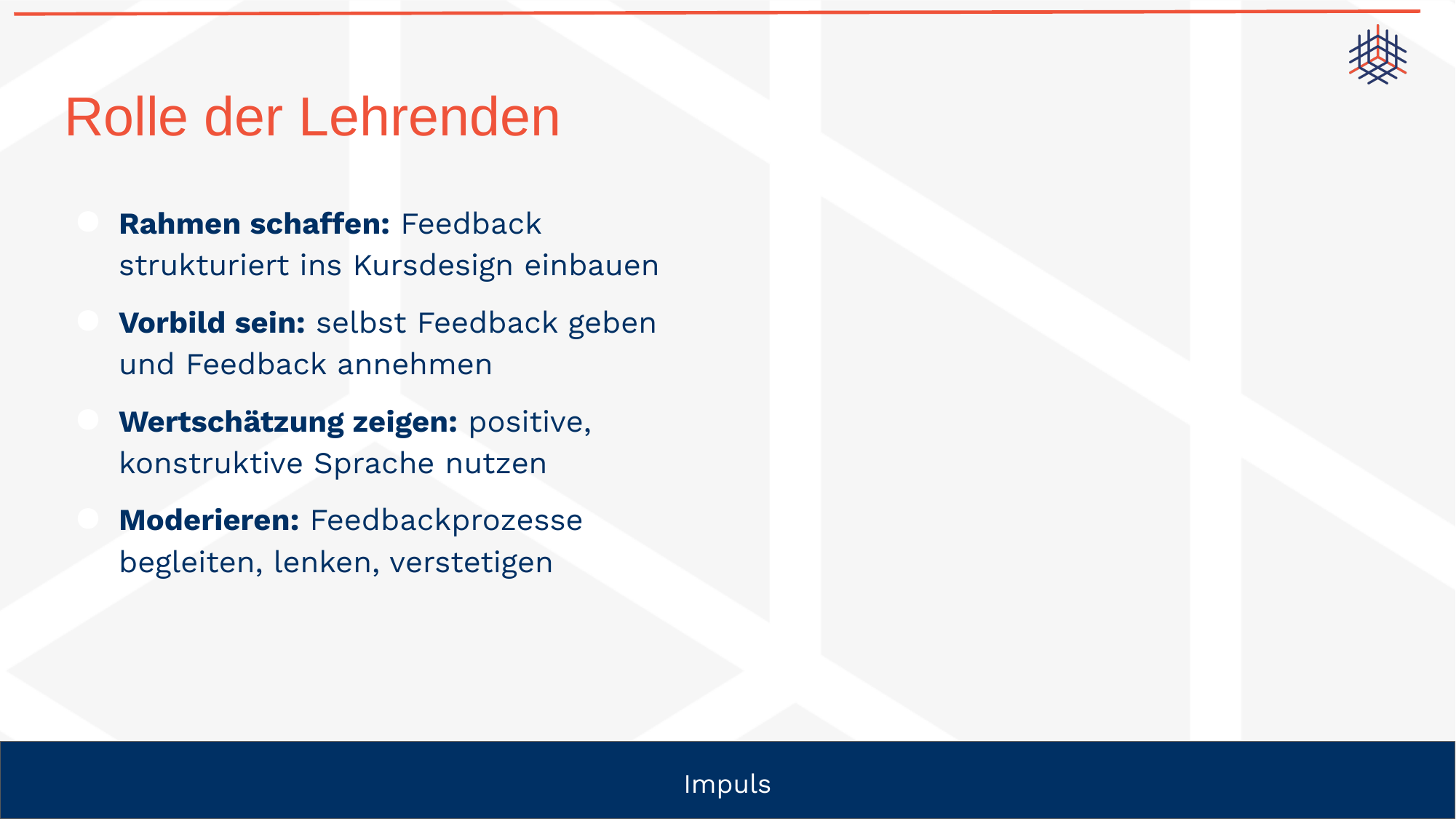

# Rolle der Lehrenden
Rahmen schaffen: Feedback strukturiert ins Kursdesign einbauen
Vorbild sein: selbst Feedback geben und Feedback annehmen
Wertschätzung zeigen: positive, konstruktive Sprache nutzen
Moderieren: Feedbackprozesse begleiten, lenken, verstetigen
Impuls